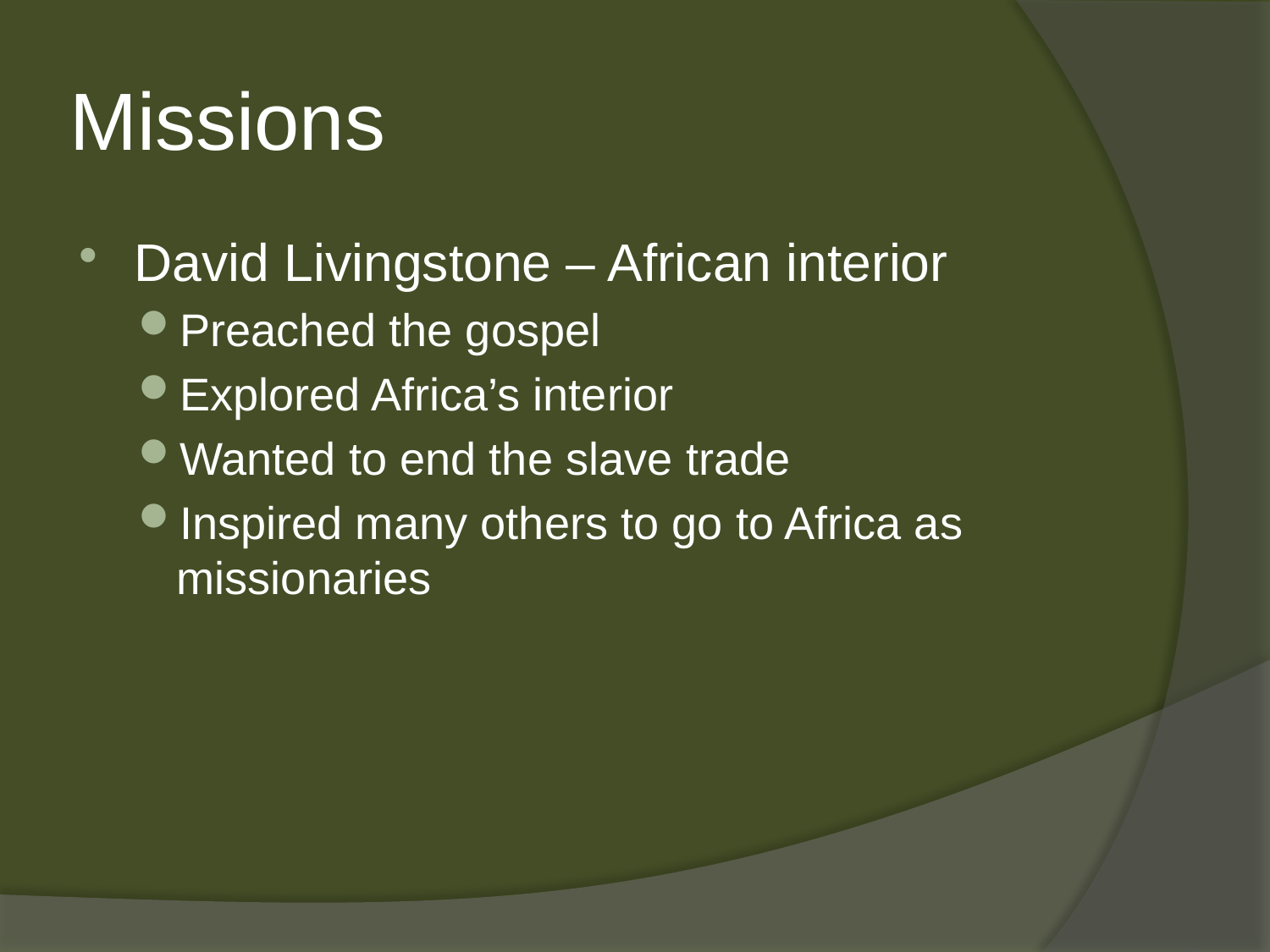

# Missions
David Livingstone – African interior
Preached the gospel
Explored Africa’s interior
Wanted to end the slave trade
Inspired many others to go to Africa as missionaries